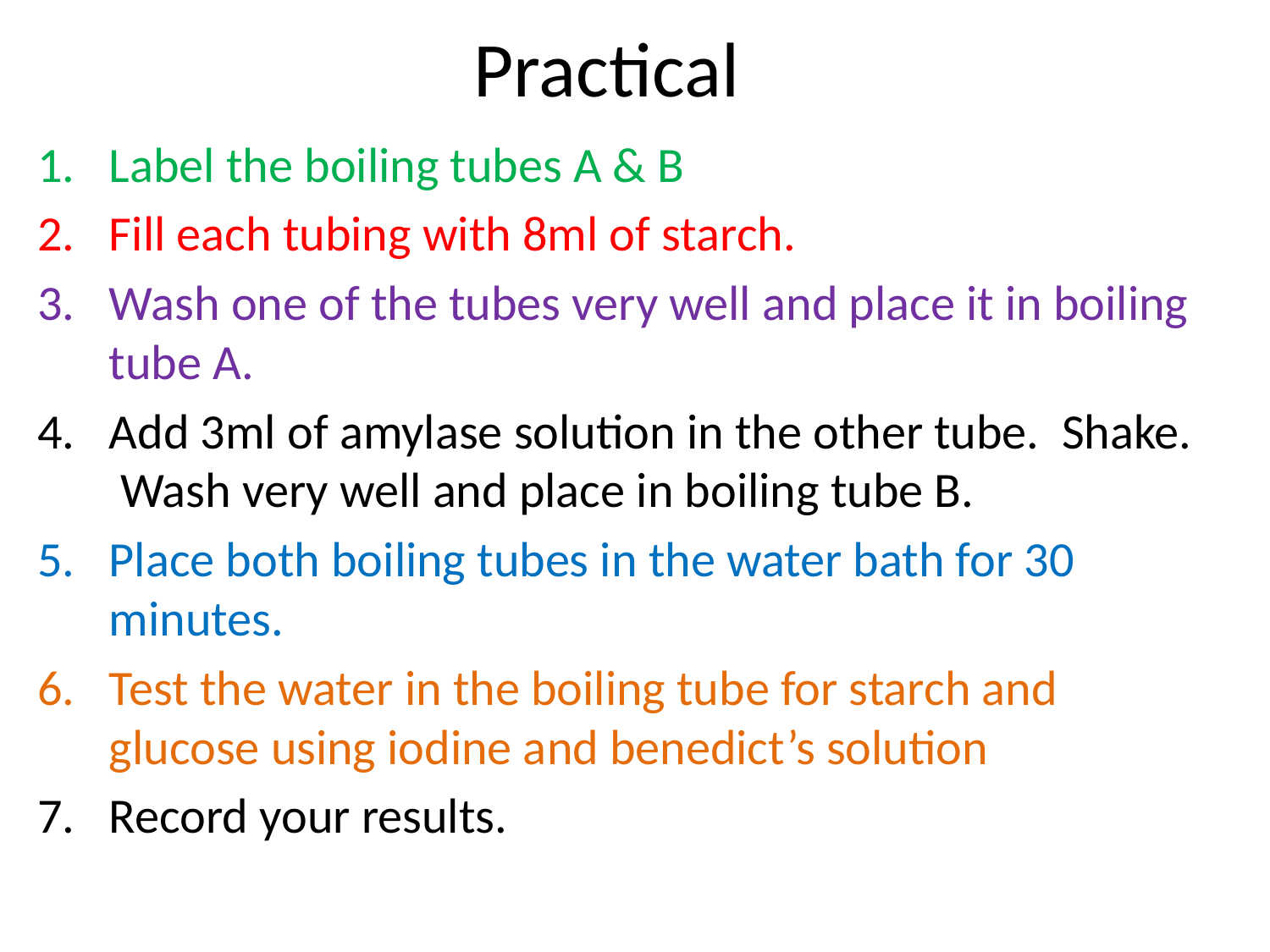

# Practical
Label the boiling tubes A & B
Fill each tubing with 8ml of starch.
Wash one of the tubes very well and place it in boiling tube A.
Add 3ml of amylase solution in the other tube.  Shake.  Wash very well and place in boiling tube B.
Place both boiling tubes in the water bath for 30 minutes.
Test the water in the boiling tube for starch and glucose using iodine and benedict’s solution
Record your results.